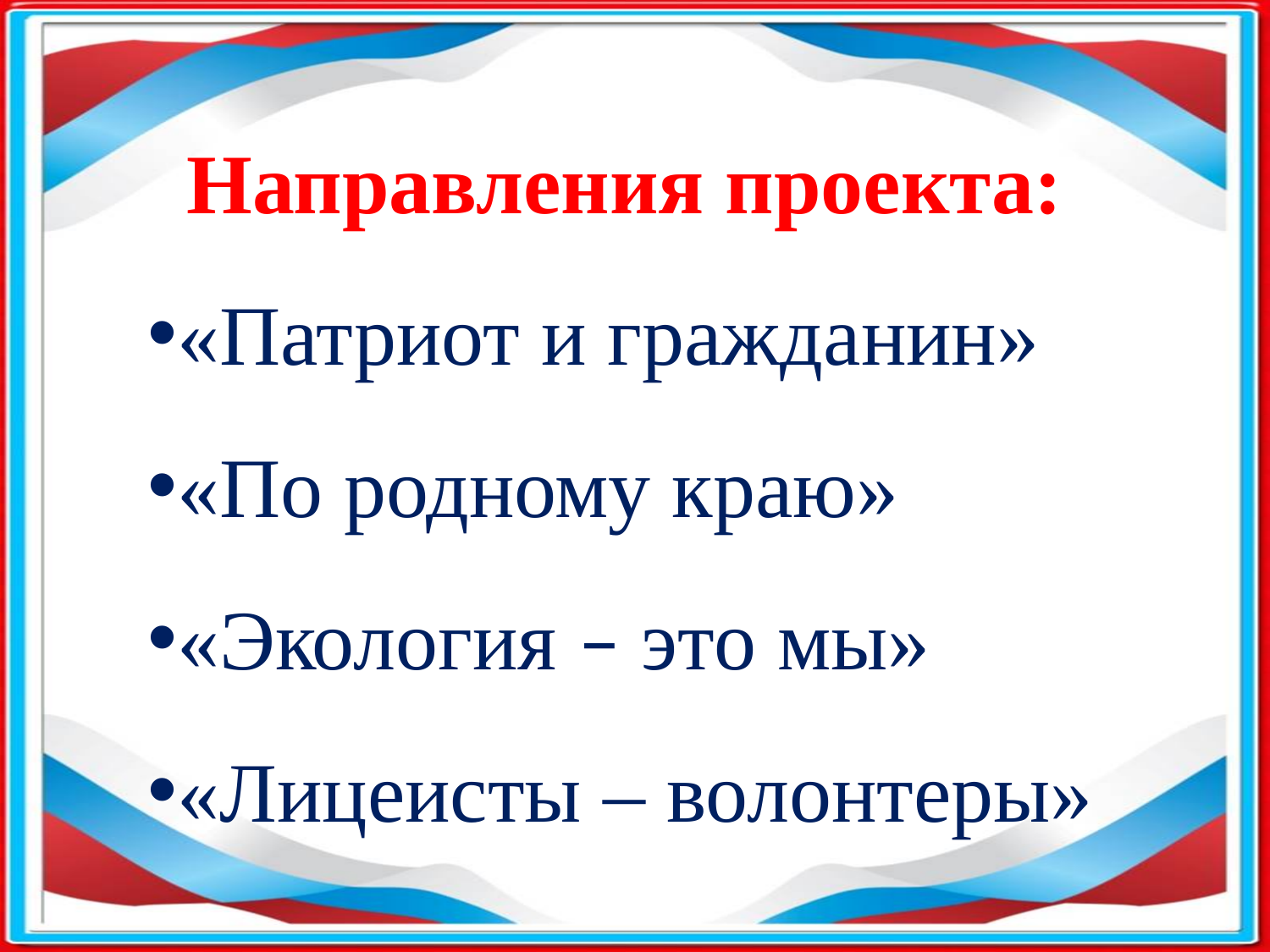

Направления проекта:
«Патриот и гражданин»
«По родному краю»
«Экология – это мы»
«Лицеисты – волонтеры»